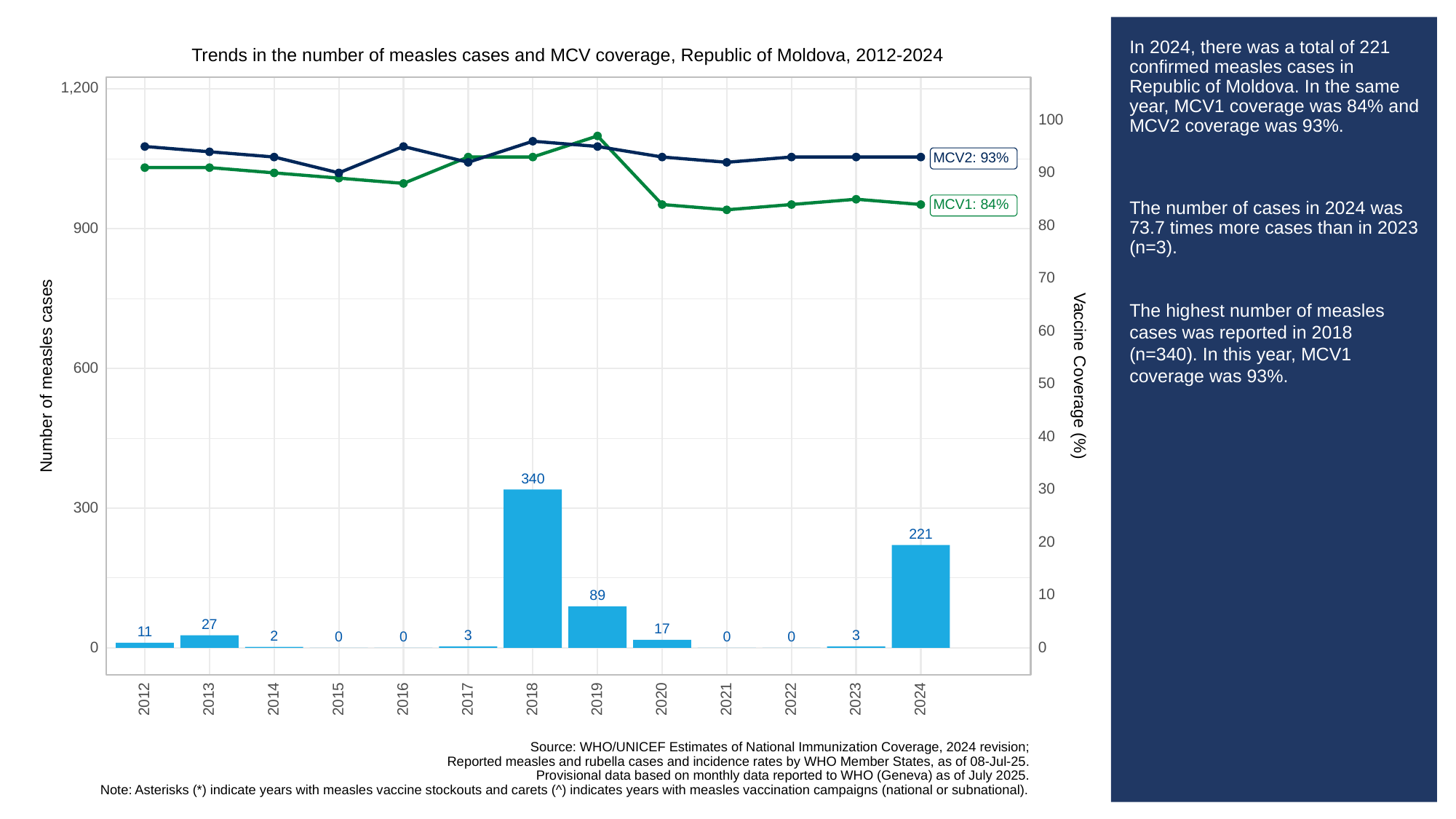

# In 2024, there was a total of 221 confirmed measles cases in Republic of Moldova. In the same year, MCV1 coverage was 84% and MCV2 coverage was 93%.

The number of cases in 2024 was 73.7 times more cases than in 2023 (n=3).

The highest number of measles cases was reported in 2018 (n=340). In this year, MCV1 coverage was 93%.

Trends in the number of measles cases and MCV coverage, Republic of Moldova, 2012-2024

1,200

100

MCV2: 93%

90

MCV1: 84%

80
900

70

60
600
Vaccine Coverage (%)

Number of measles cases
50
40

340
30

300

221
20

10
89

27
17
11
3
3
2
0
0
0
0

0
0

2013
2023
2012
2014
2015
2016
2017
2018
2019
2020
2021
2022
2024
Source: WHO/UNICEF Estimates of National Immunization Coverage, 2024 revision;
Reported measles and rubella cases and incidence rates by WHO Member States, as of 08-Jul-25.
Provisional data based on monthly data reported to WHO (Geneva) as of July 2025.
Note: Asterisks (*) indicate years with measles vaccine stockouts and carets (^) indicates years with measles vaccination campaigns (national or subnational).